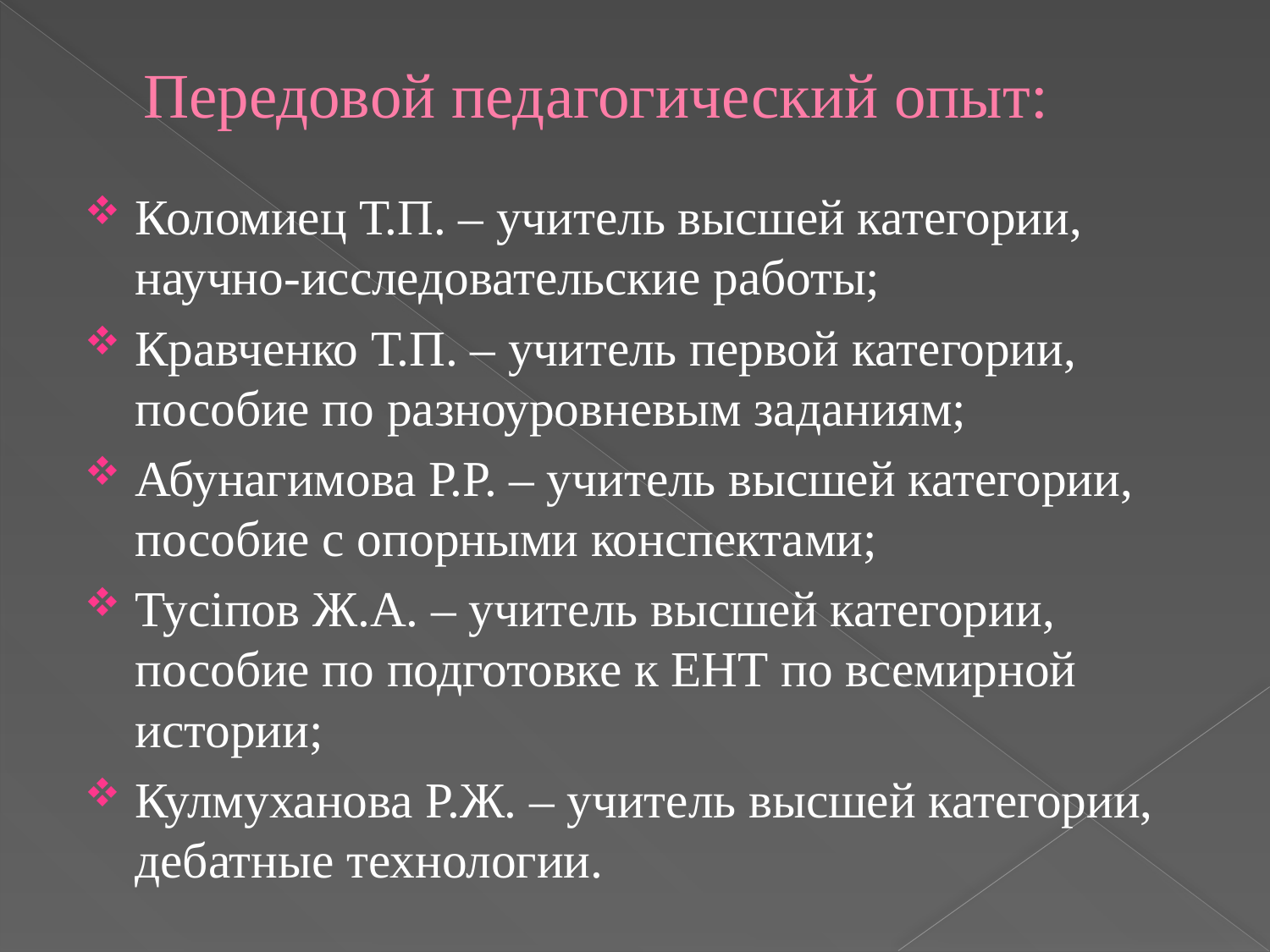

# Передовой педагогический опыт:
Коломиец Т.П. – учитель высшей категории, научно-исследовательские работы;
Кравченко Т.П. – учитель первой категории, пособие по разноуровневым заданиям;
Абунагимова Р.Р. – учитель высшей категории, пособие с опорными конспектами;
Тусіпов Ж.А. – учитель высшей категории, пособие по подготовке к ЕНТ по всемирной истории;
Кулмуханова Р.Ж. – учитель высшей категории, дебатные технологии.